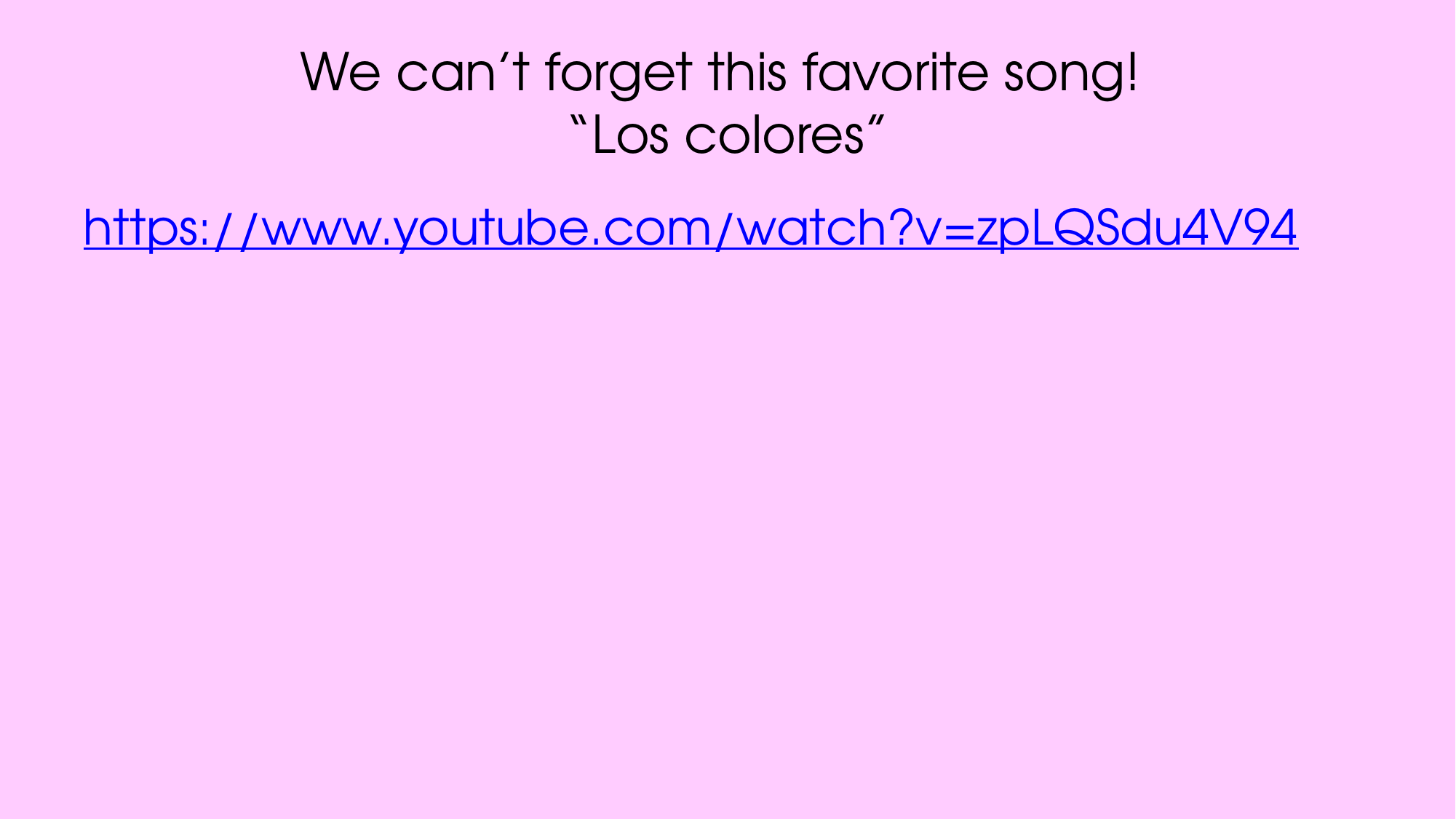

# We can’t forget this favorite song! “Los colores”
https://www.youtube.com/watch?v=zpLQSdu4V94